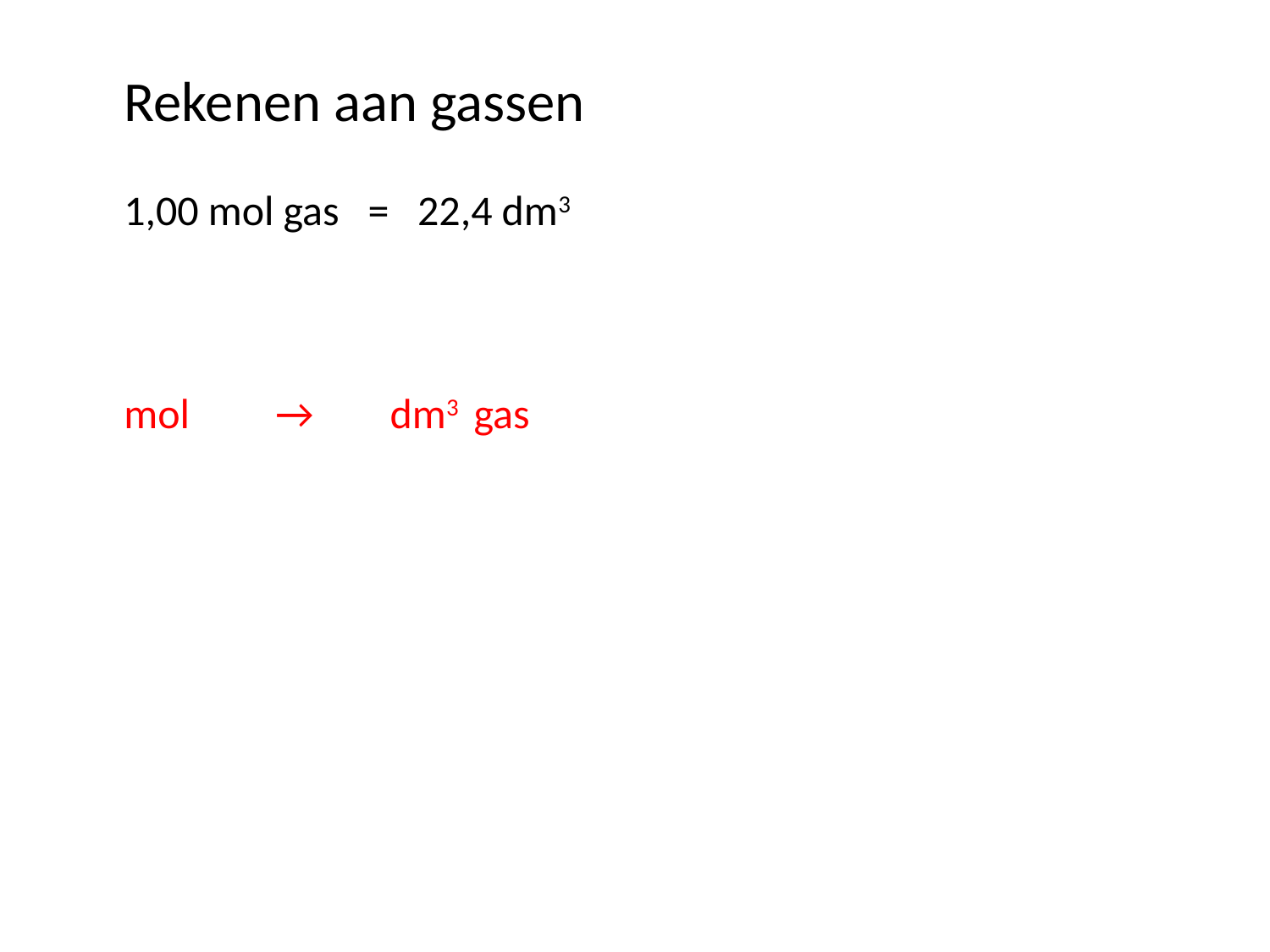

Rekenen aan gassen

1,00 mol gas   =   22,4 dm3

mol         →        dm3  gas